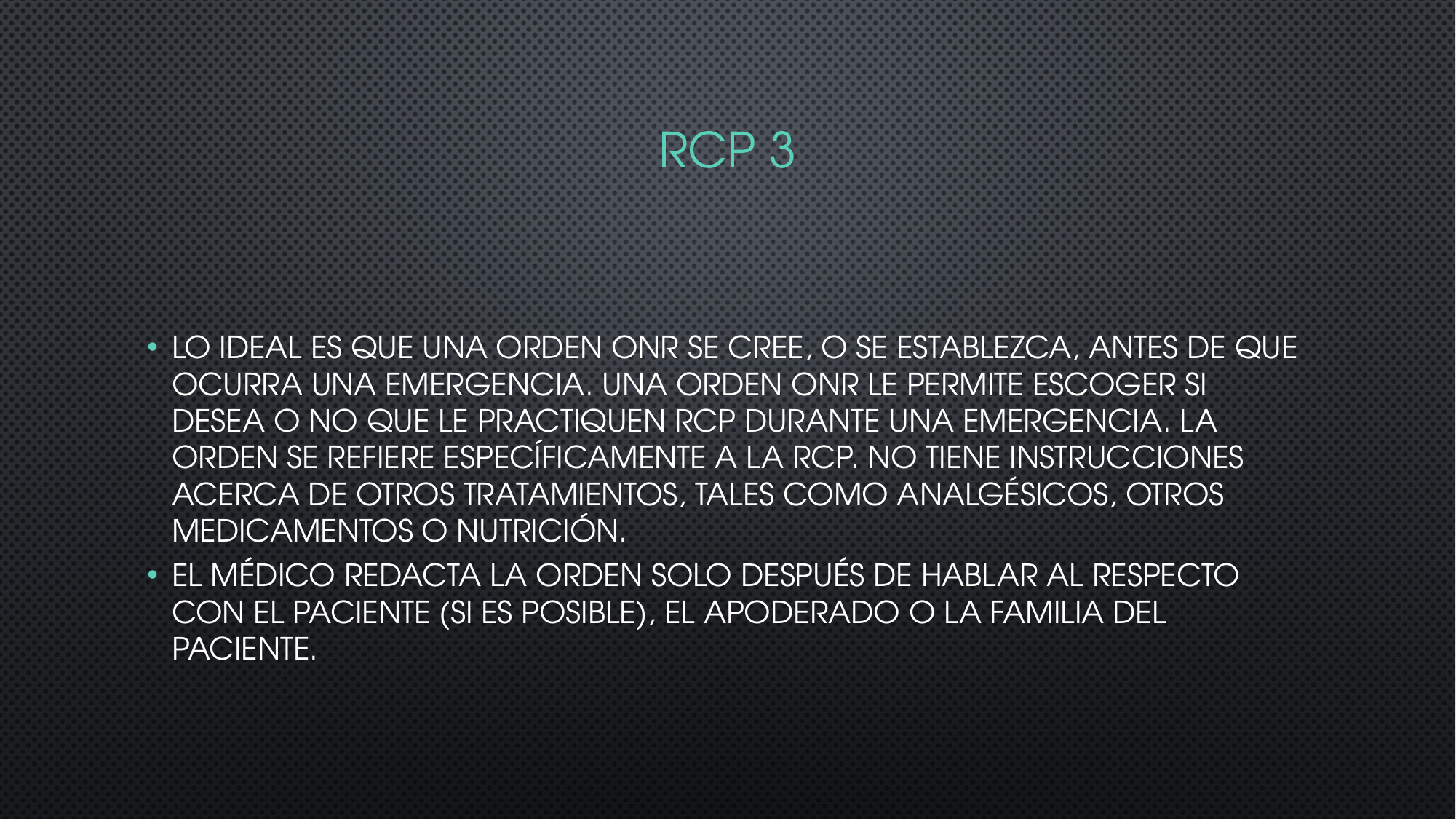

# RCP 3
Lo ideal es que una orden ONR se cree, o se establezca, antes de que ocurra una emergencia. Una orden ONR le permite escoger si desea o no que le practiquen RCP durante una emergencia. La orden se refiere específicamente a la RCP. No tiene instrucciones acerca de otros tratamientos, tales como analgésicos, otros medicamentos o nutrición.
El médico redacta la orden solo después de hablar al respecto con el paciente (si es posible), el apoderado o la familia del paciente.